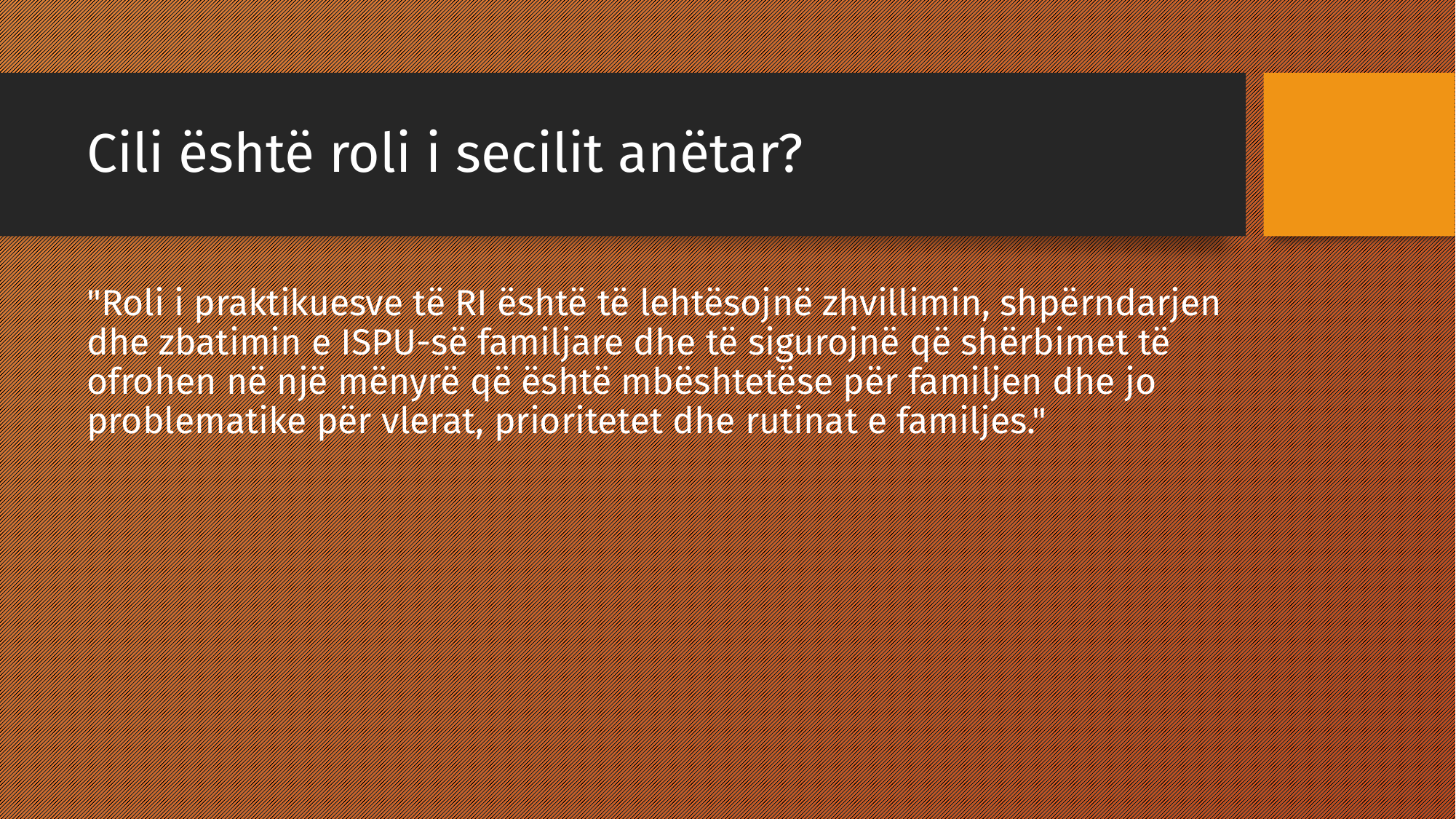

# Cili është roli i secilit anëtar?
"Roli i praktikuesve të RI është të lehtësojnë zhvillimin, shpërndarjen dhe zbatimin e ISPU-së familjare dhe të sigurojnë që shërbimet të ofrohen në një mënyrë që është mbështetëse për familjen dhe jo problematike për vlerat, prioritetet dhe rutinat e familjes."